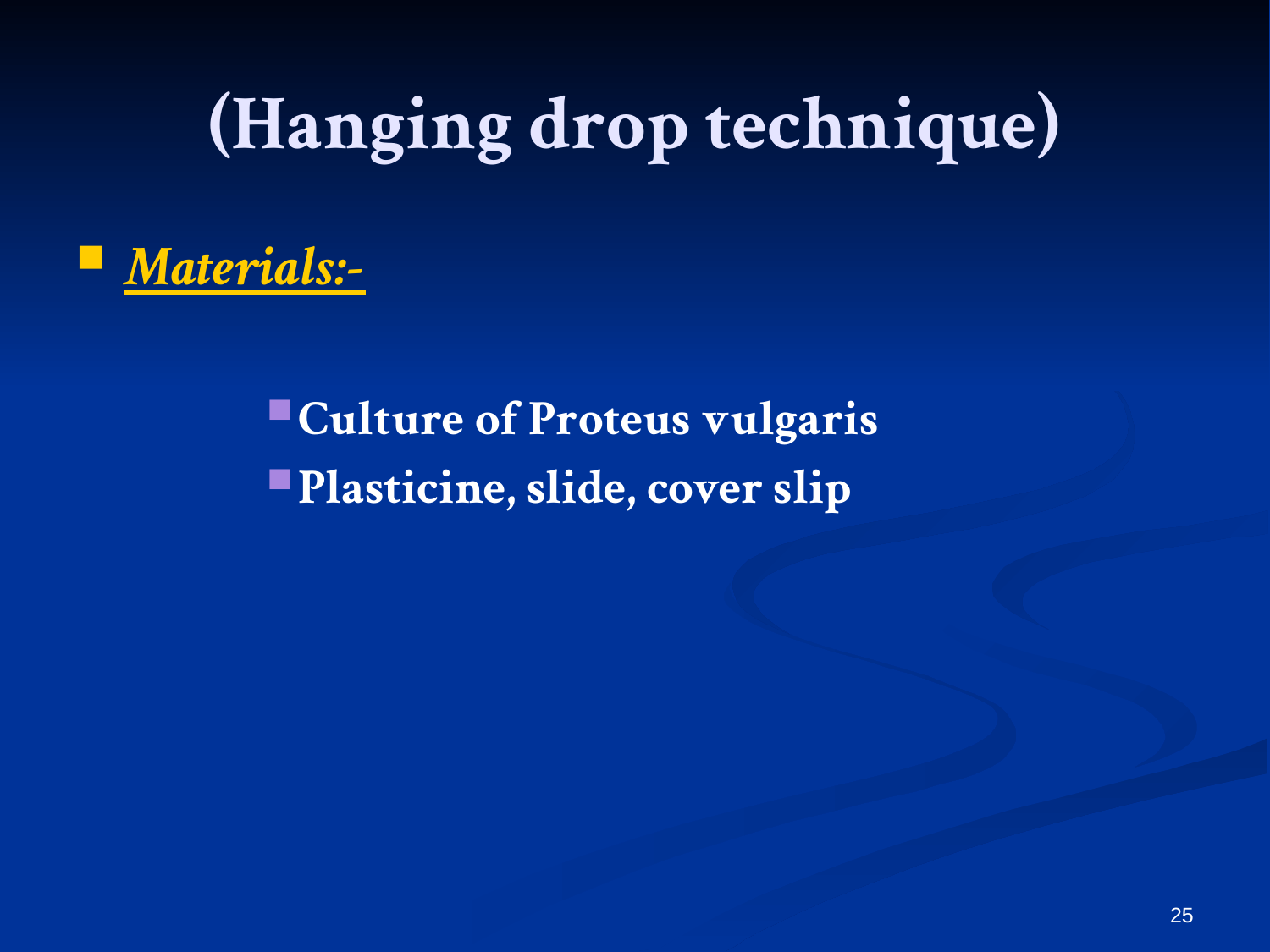

# (Hanging drop technique)
Materials:-

Culture of Proteus vulgaris
Plasticine, slide, cover slip

25